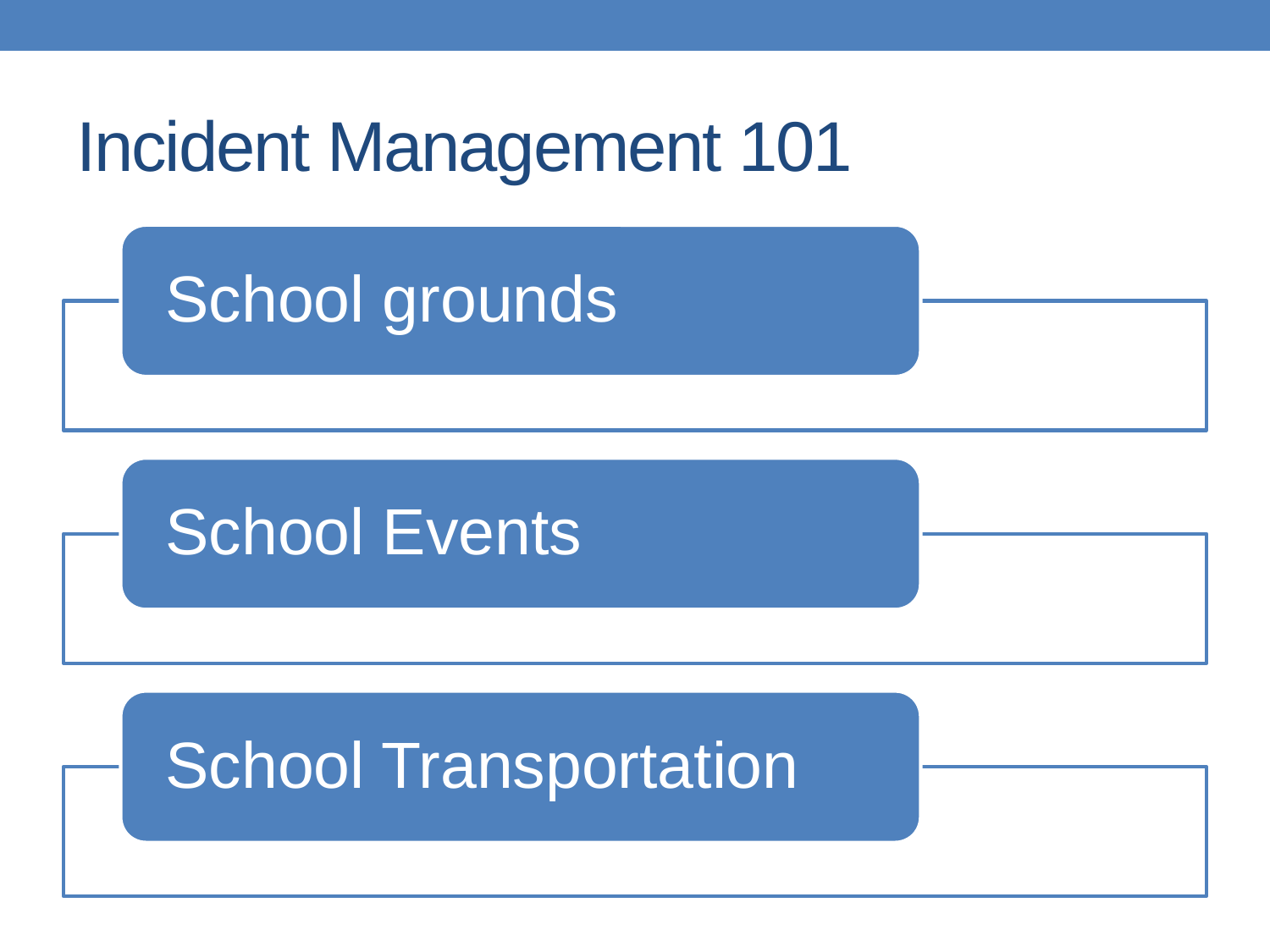

# Incident Management 101
School grounds
School Events
School Transportation